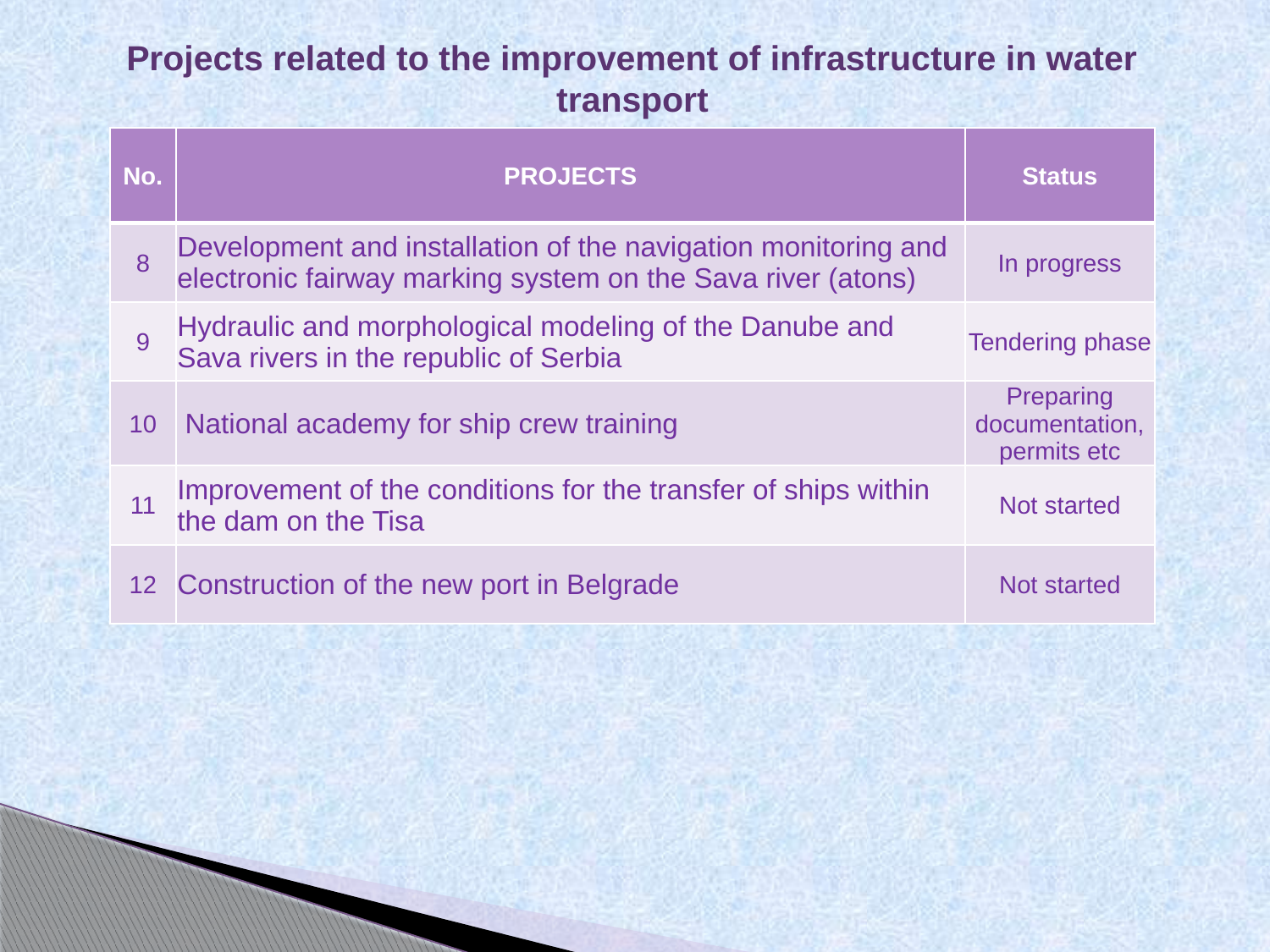

Projects related to the improvement of infrastructure in water transport
| No. | PROJECTS | Status |
| --- | --- | --- |
| 8 | Development and installation of the navigation monitoring and electronic fairway marking system on the Sava river (atons) | In progress |
| 9 | Hydraulic and morphological modeling of the Danube and Sava rivers in the republic of Serbia | Tendering phase |
| 10 | National academy for ship crew training | Preparing documentation, permits etc |
| 11 | Improvement of the conditions for the transfer of ships within the dam on the Tisa | Not started |
| 12 | Construction of the new port in Belgrade | Not started |